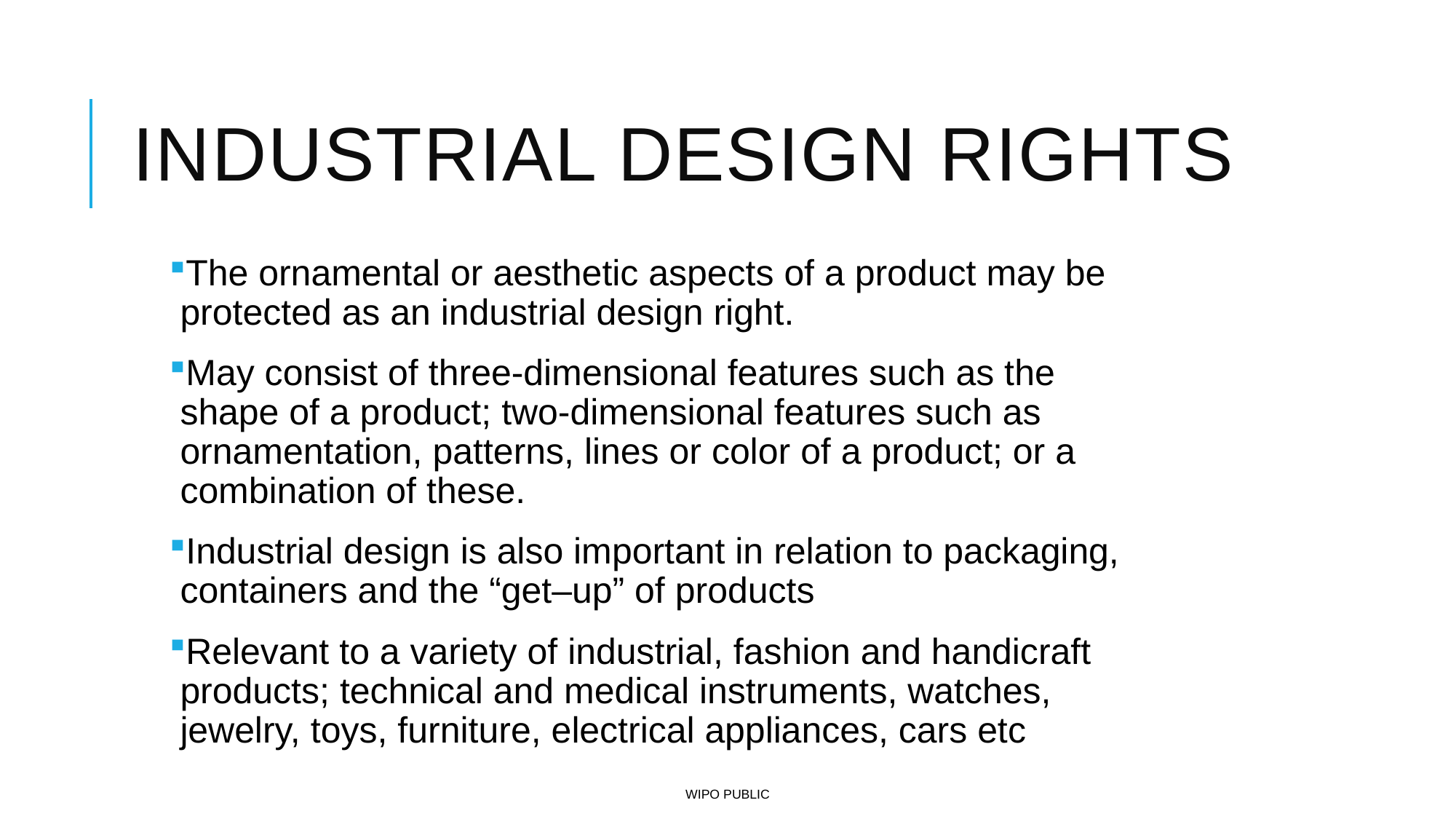

# Industrial design rights
The ornamental or aesthetic aspects of a product may be protected as an industrial design right.
May consist of three-dimensional features such as the shape of a product; two-dimensional features such as ornamentation, patterns, lines or color of a product; or a combination of these.
Industrial design is also important in relation to packaging, containers and the “get–up” of products
Relevant to a variety of industrial, fashion and handicraft products; technical and medical instruments, watches, jewelry, toys, furniture, electrical appliances, cars etc